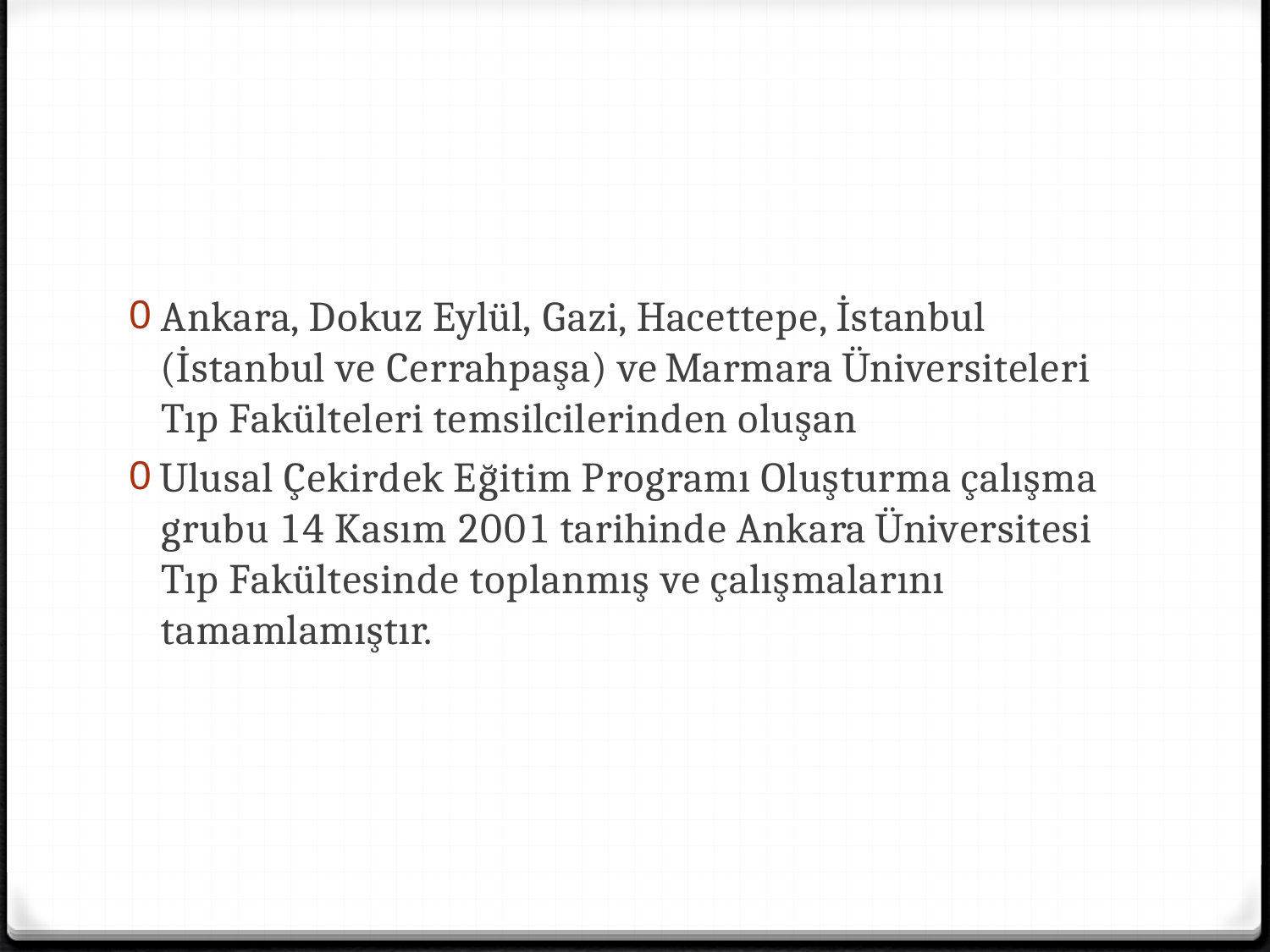

#
Ankara, Dokuz Eylül, Gazi, Hacettepe, İstanbul (İstanbul ve Cerrahpaşa) ve Marmara Üniversiteleri Tıp Fakülteleri temsilcilerinden oluşan
Ulusal Çekirdek Eğitim Programı Oluşturma çalışma grubu 14 Kasım 2001 tarihinde Ankara Üniversitesi Tıp Fakültesinde toplanmış ve çalışmalarını tamamlamıştır.